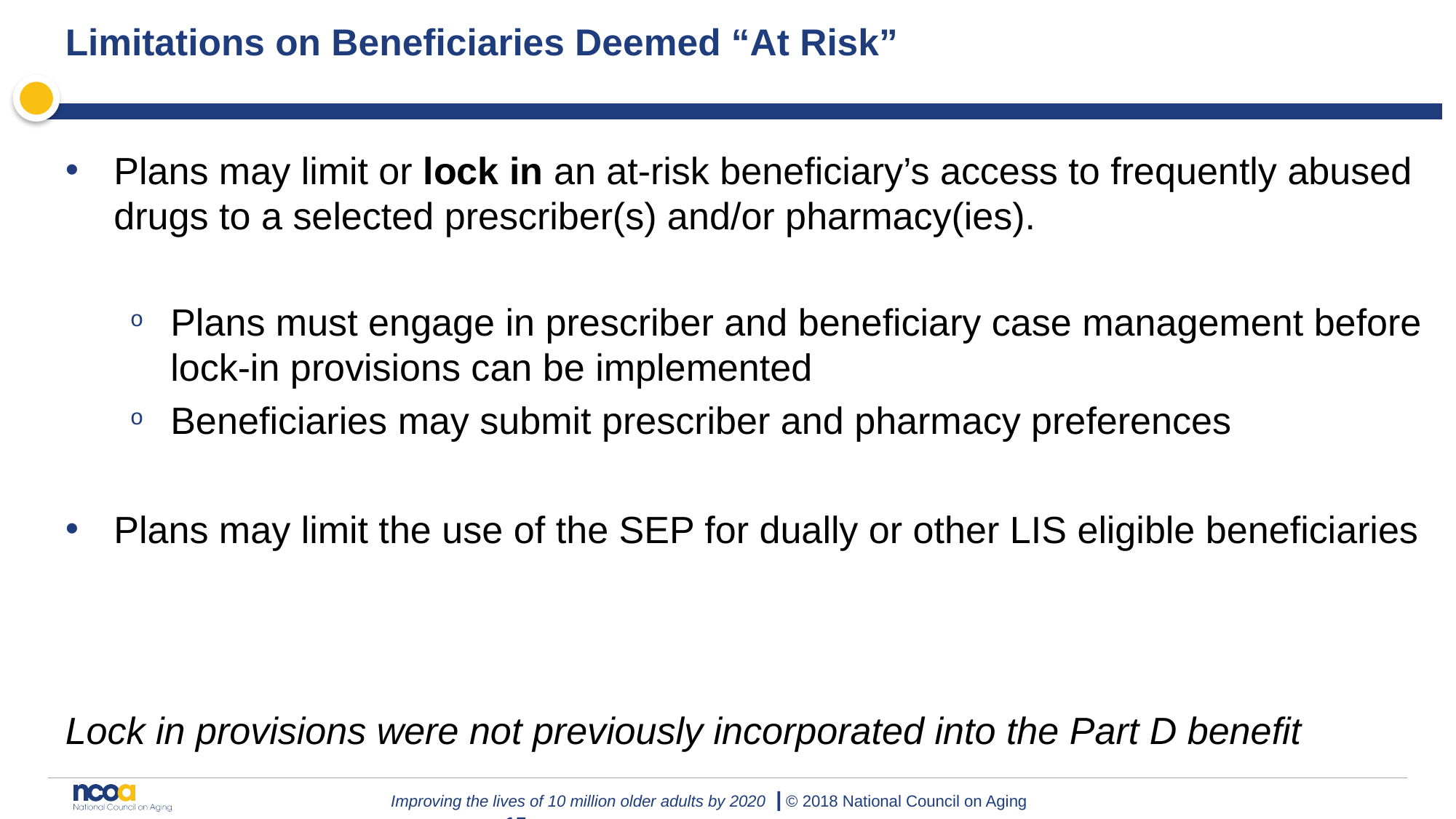

# Limitations on Beneficiaries Deemed “At Risk”
Plans may limit or lock in an at-risk beneficiary’s access to frequently abused drugs to a selected prescriber(s) and/or pharmacy(ies).

Plans must engage in prescriber and beneficiary case management before lock-in provisions can be implemented
Beneficiaries may submit prescriber and pharmacy preferences

Plans may limit the use of the SEP for dually or other LIS eligible beneficiaries

Lock in provisions were not previously incorporated into the Part D benefit